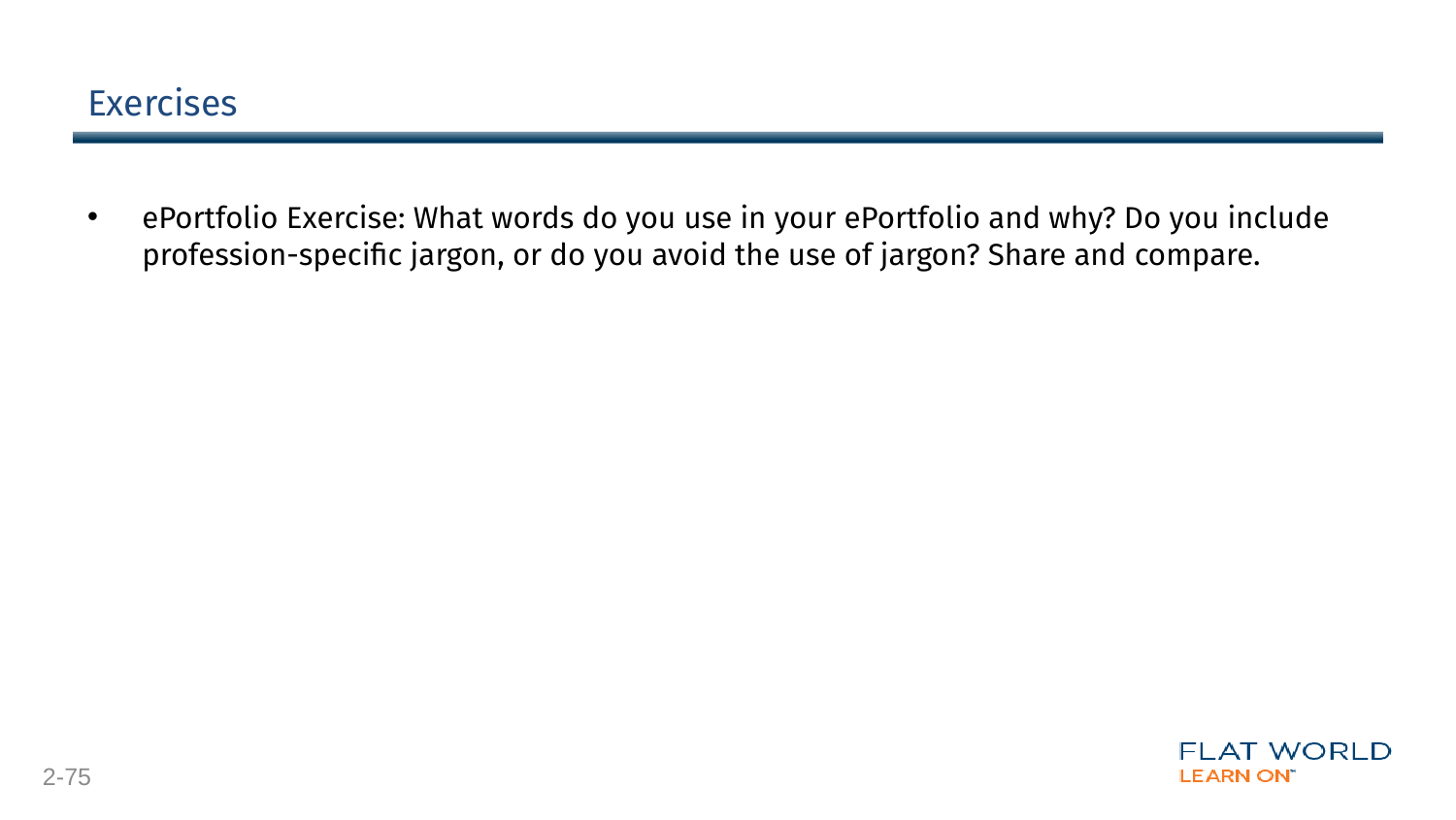

# Exercises
ePortfolio Exercise: What words do you use in your ePortfolio and why? Do you include profession-specific jargon, or do you avoid the use of jargon? Share and compare.
2-75